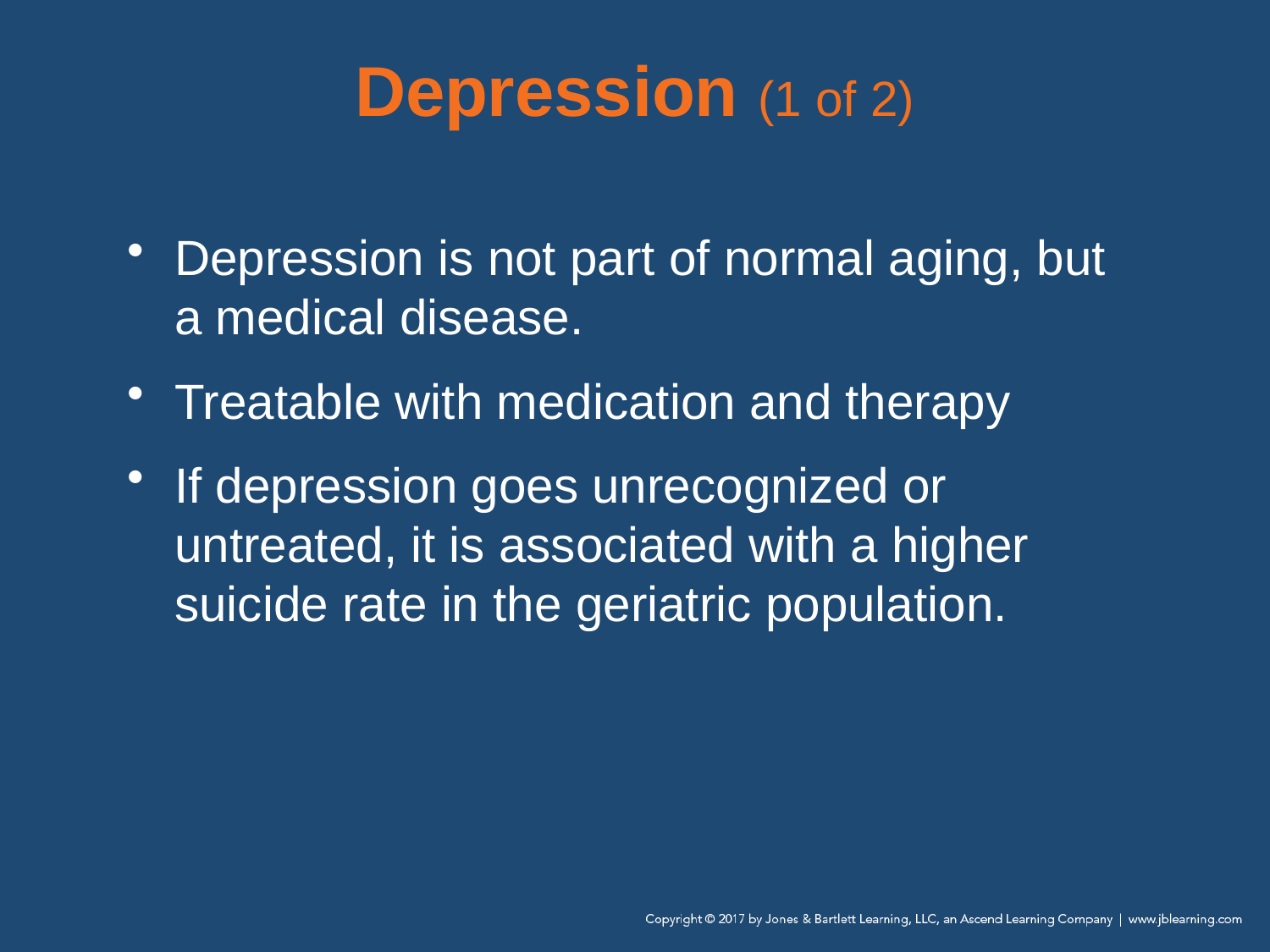

# Depression (1 of 2)
Depression is not part of normal aging, but a medical disease.
Treatable with medication and therapy
If depression goes unrecognized or untreated, it is associated with a higher suicide rate in the geriatric population.